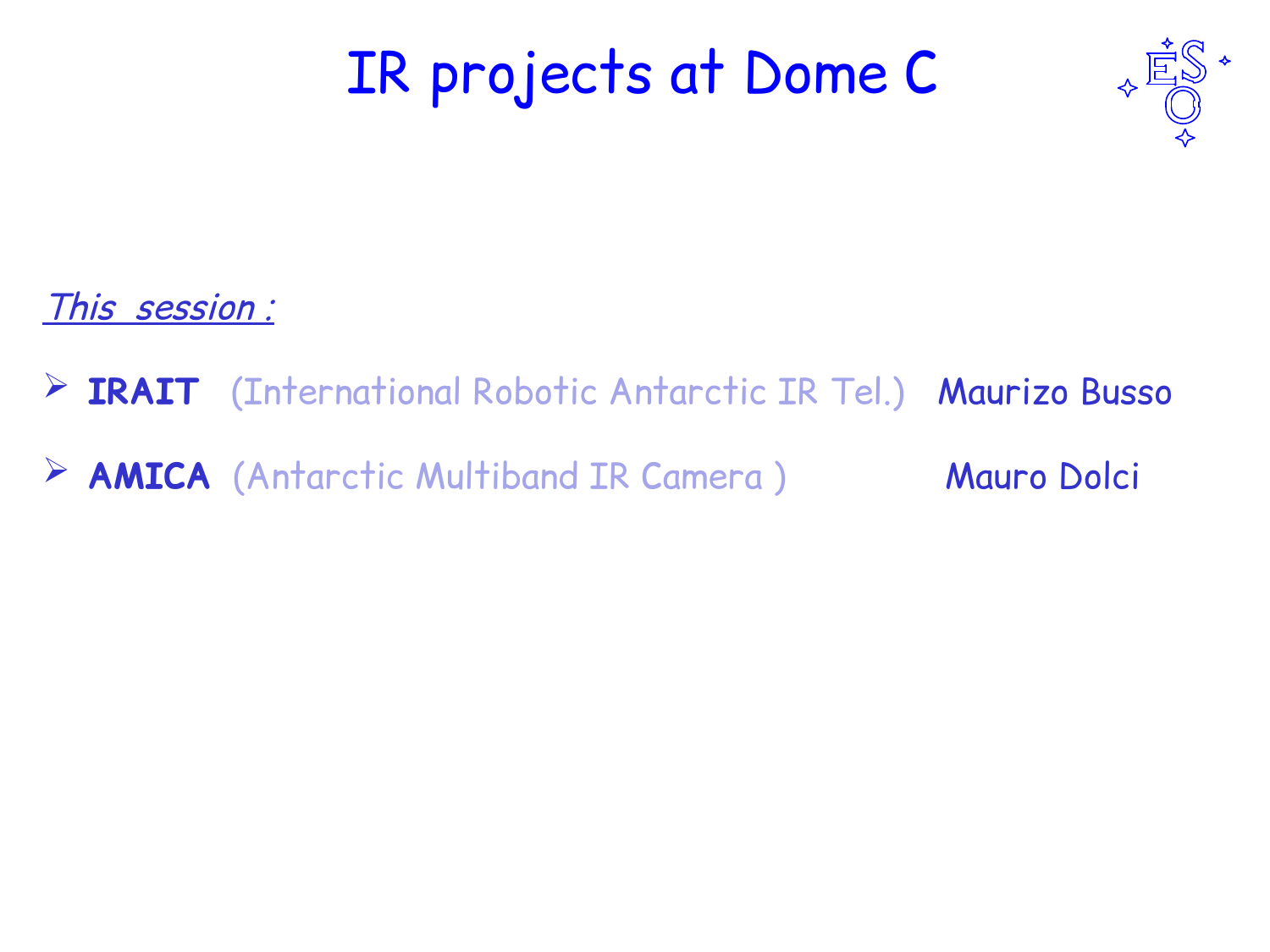

# IR projects at Dome C
This  session :

 IRAIT   (International Robotic Antarctic IR Tel.)   Maurizo Busso

 AMICA  (Antarctic Multiband IR Camera )               Mauro Dolci